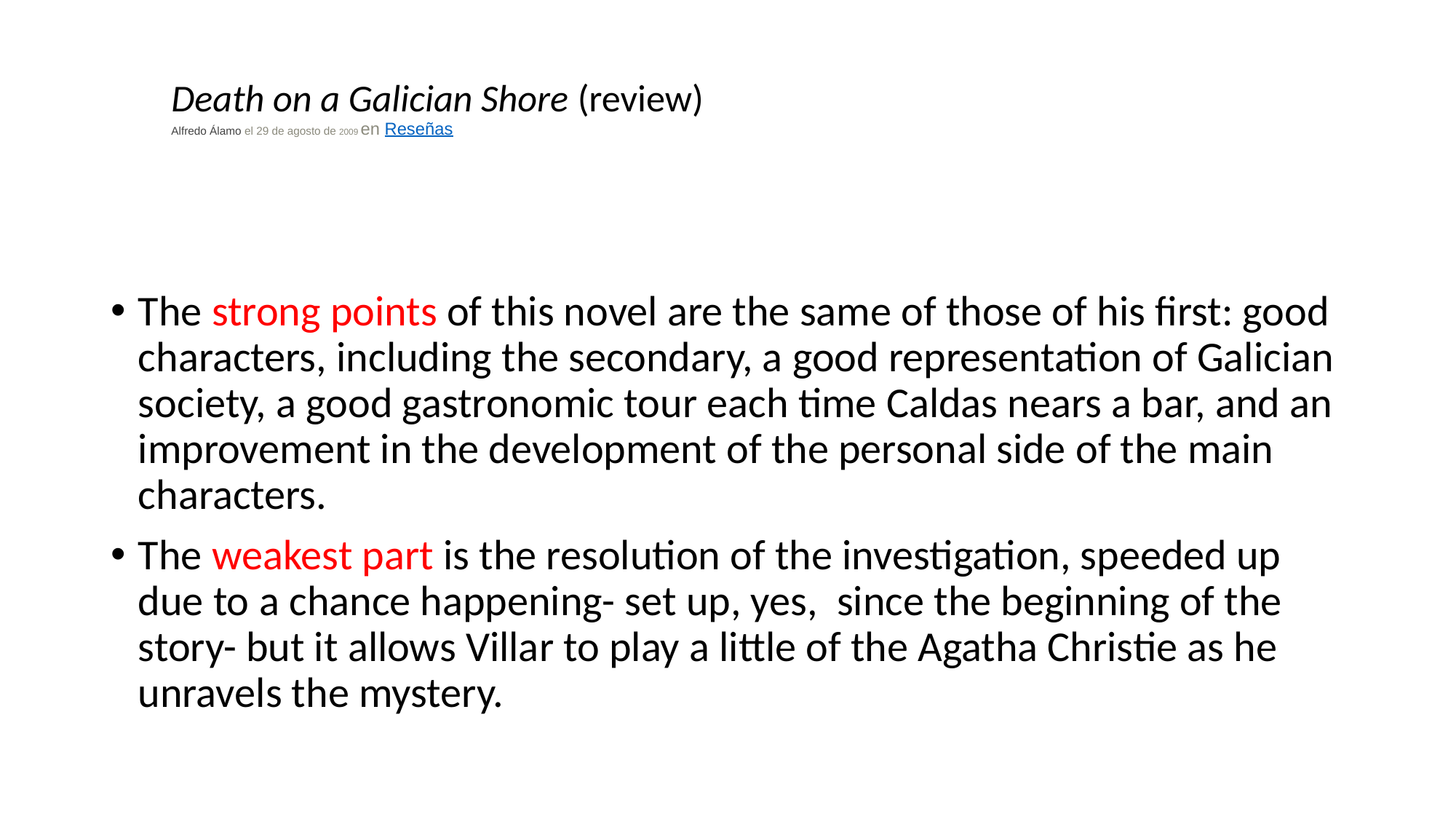

# Death on a Galician Shore (review) Alfredo Álamo el 29 de agosto de 2009 en Reseñas

The strong points of this novel are the same of those of his first: good characters, including the secondary, a good representation of Galician society, a good gastronomic tour each time Caldas nears a bar, and an improvement in the development of the personal side of the main characters.
The weakest part is the resolution of the investigation, speeded up due to a chance happening- set up, yes,  since the beginning of the story- but it allows Villar to play a little of the Agatha Christie as he unravels the mystery.